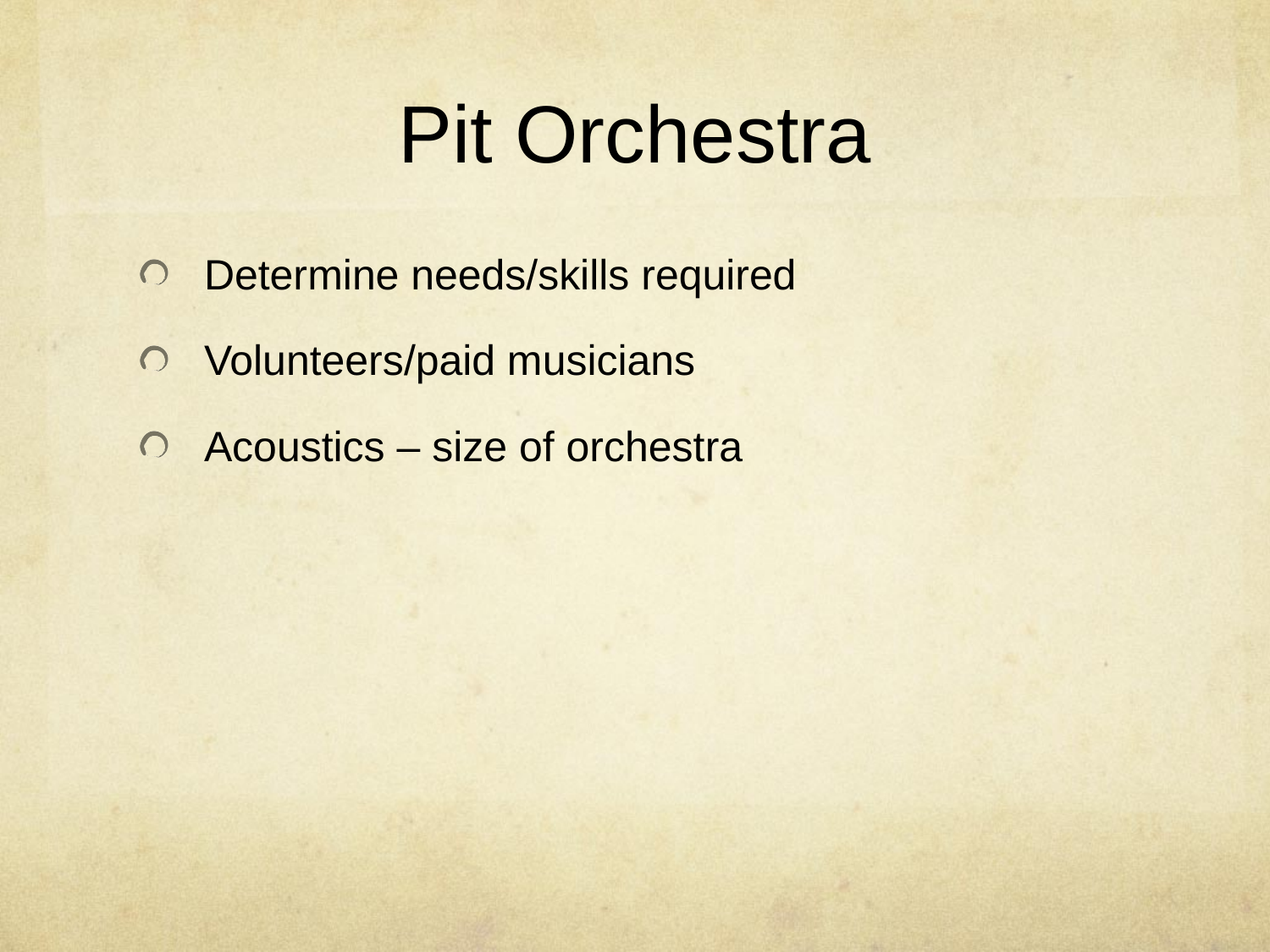

# Pit Orchestra
Determine needs/skills required
Volunteers/paid musicians
Acoustics – size of orchestra